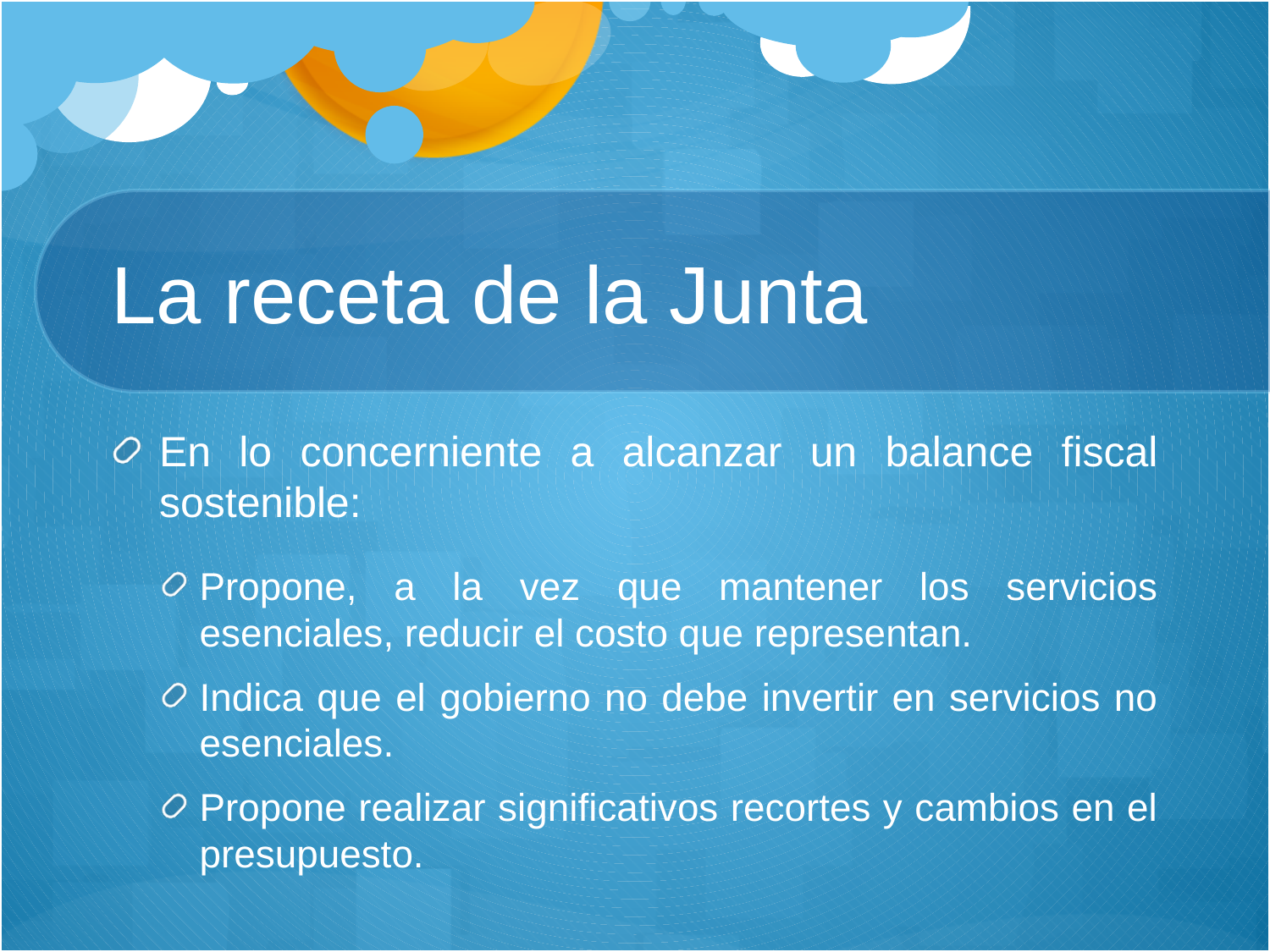

# La receta de la Junta
En lo concerniente a alcanzar un balance fiscal sostenible:
Propone, a la vez que mantener los servicios esenciales, reducir el costo que representan.
Indica que el gobierno no debe invertir en servicios no esenciales.
Propone realizar significativos recortes y cambios en el presupuesto.